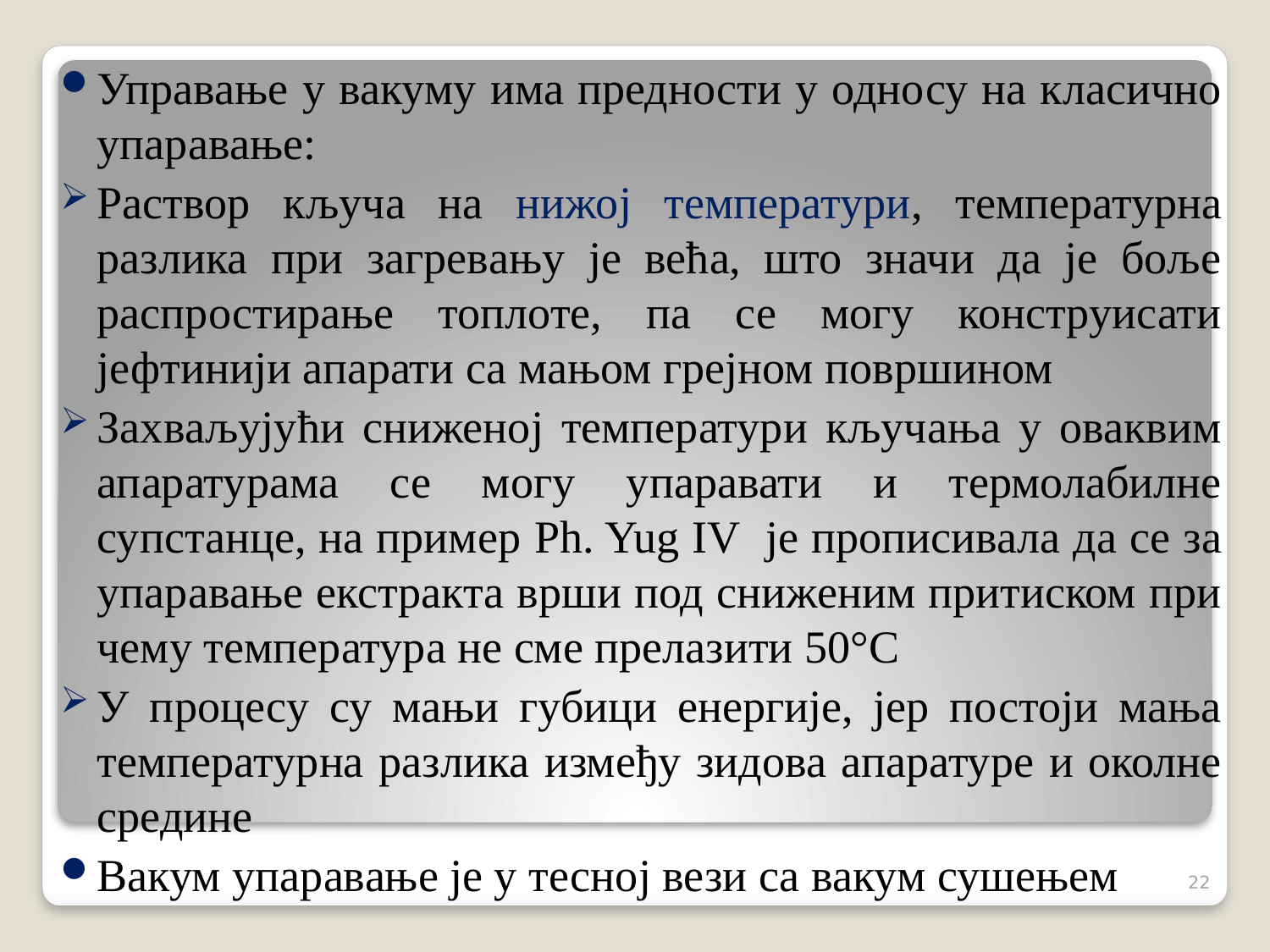

Управање у вакуму има предности у односу на класично упаравање:
Раствор кључа на нижој температури, температурна разлика при загревању је већа, што значи да је боље распростирање топлоте, па се могу конструисати јефтинији апарати са мањом грејном површином
Захваљујући сниженој температури кључања у оваквим апаратурама се могу упаравати и термолабилне супстанце, на пример Ph. Yug IV  је прописивала да се за упаравање екстракта врши под сниженим притиском при чему температура не сме прелазити 50°С
У процесу су мањи губици енергије, јер постоји мања температурна разлика између зидова апаратуре и околне средине
Вакум упаравање је у тесној вези са вакум сушењем
22